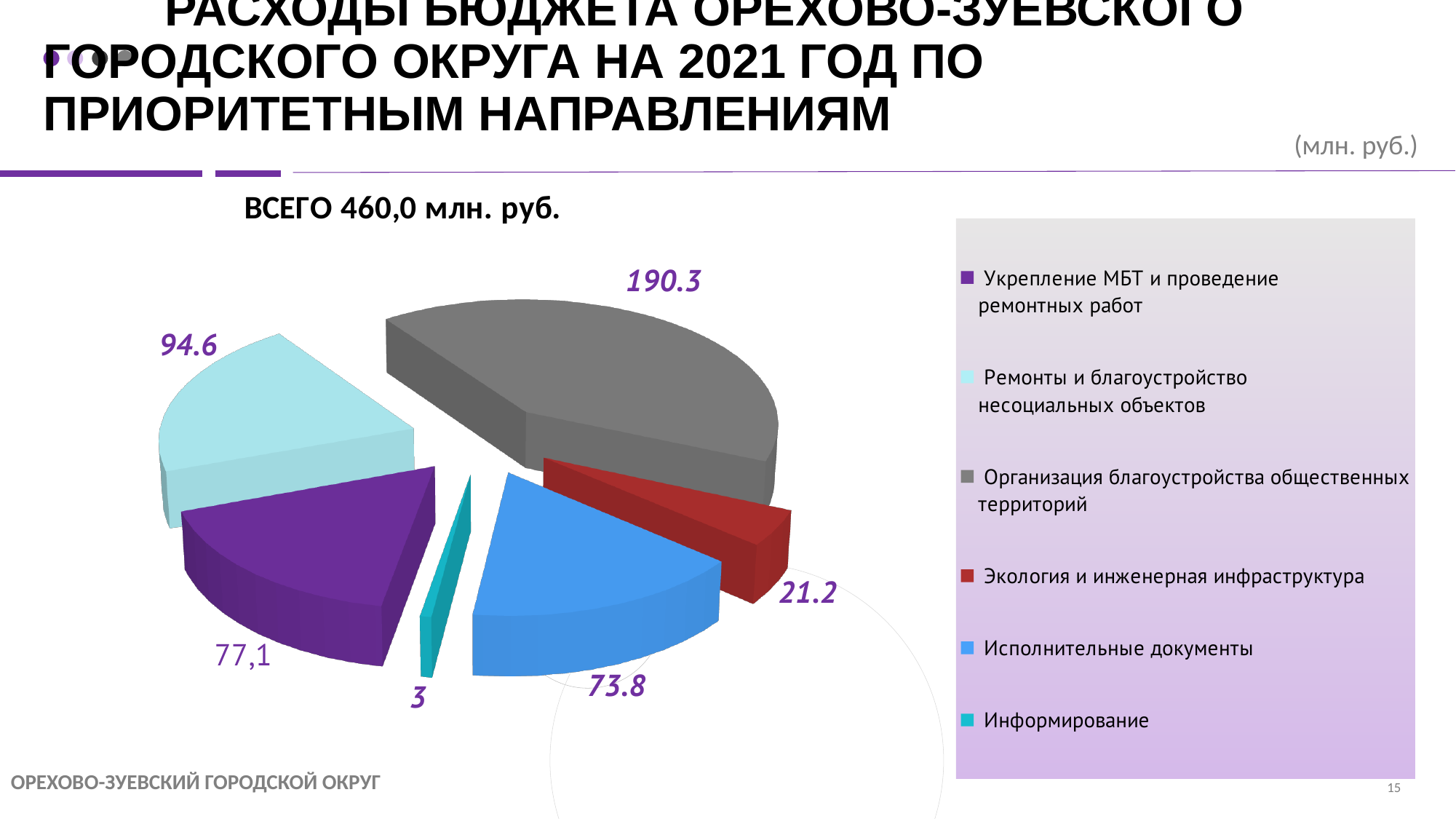

# Расходы бюджета Орехово-Зуевского городского округа на 2021 год по приоритетным направлениям
(млн. руб.)

[unsupported chart]

Орехово-зуевский городской округ
15